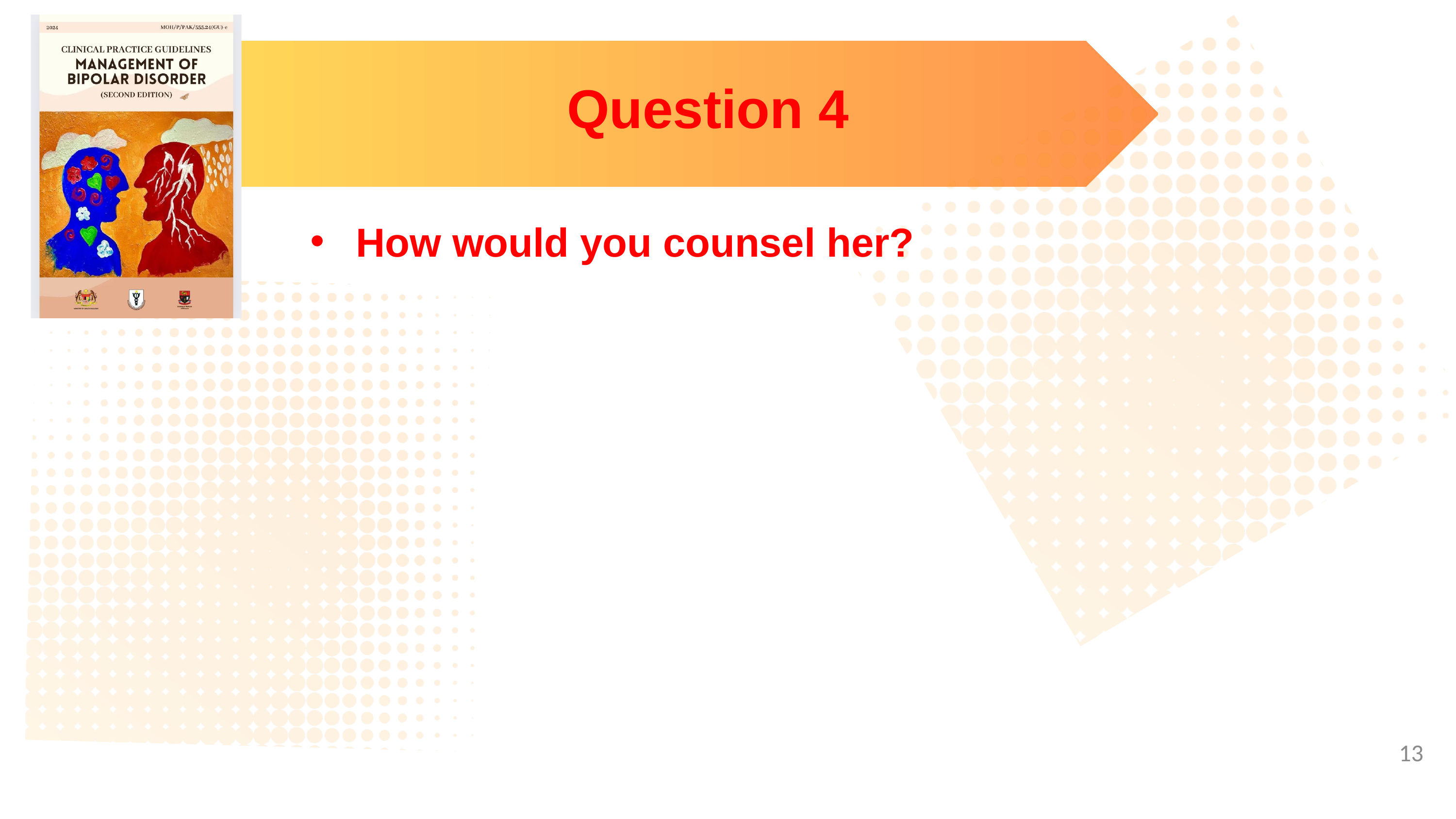

Question 4

How would you counsel her?

13